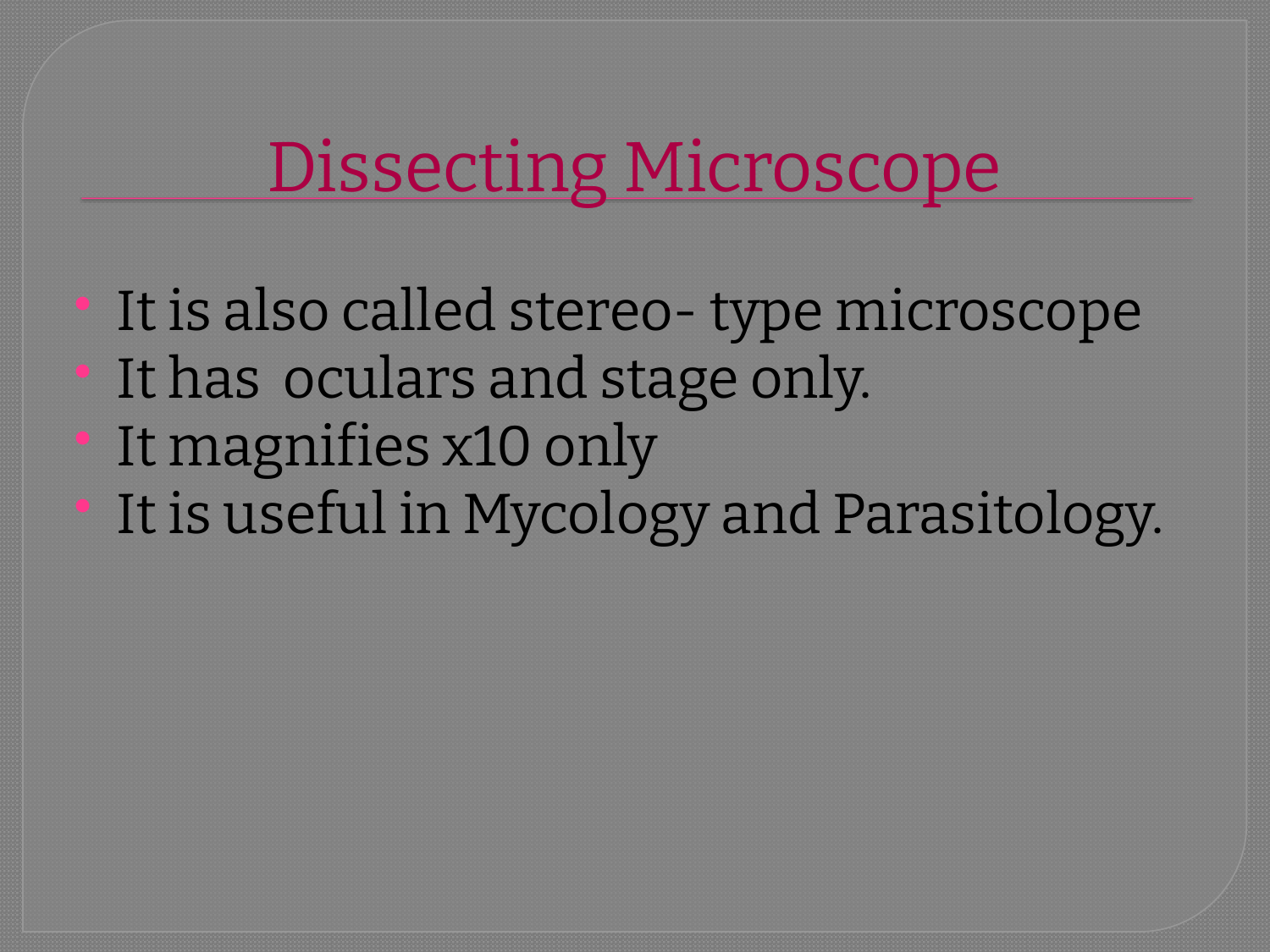

# Dissecting Microscope
It is also called stereo- type microscope
It has  oculars and stage only.
It magnifies x10 only
It is useful in Mycology and Parasitology.